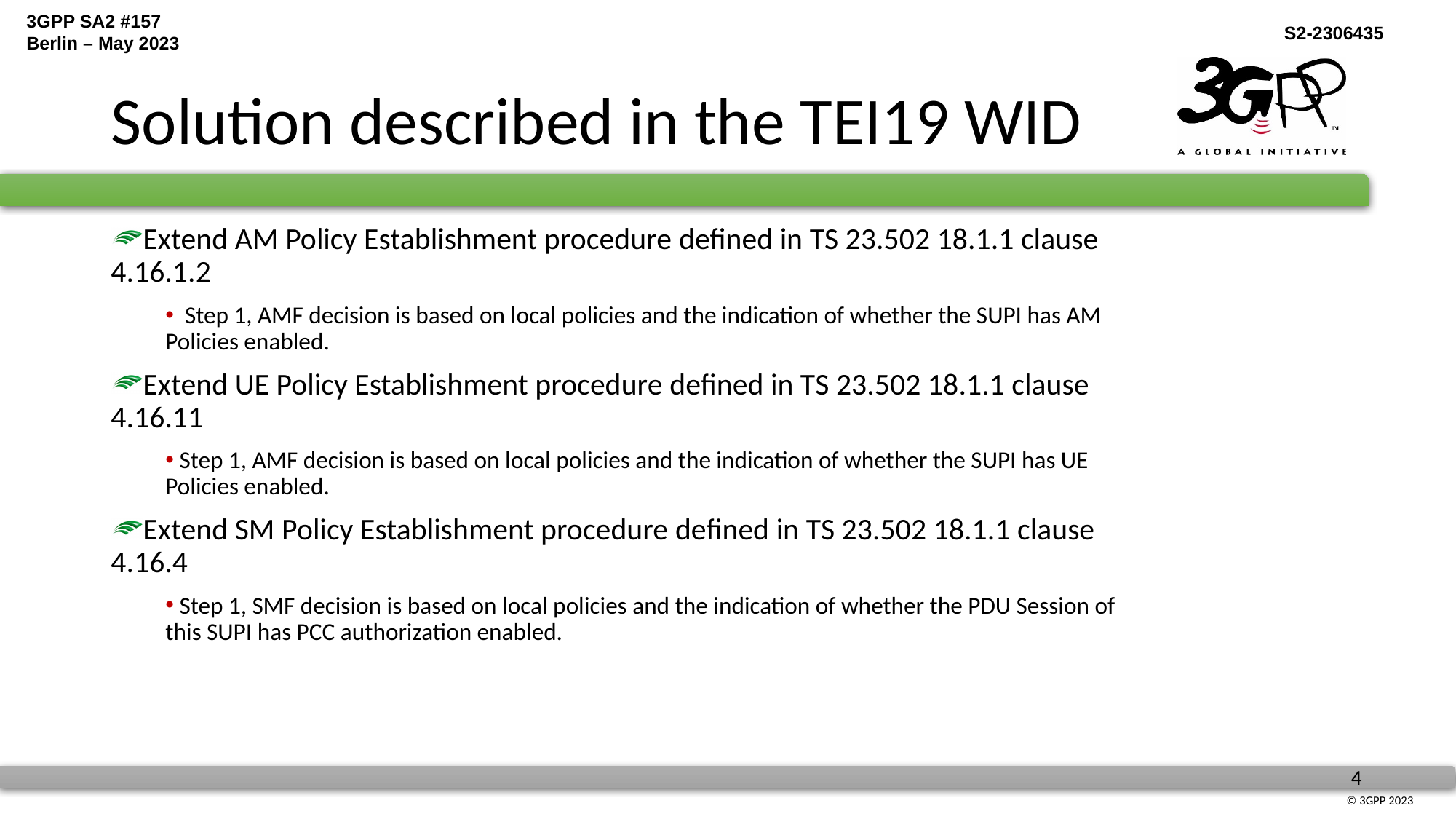

# Solution described in the TEI19 WID
Extend AM Policy Establishment procedure defined in TS 23.502 18.1.1 clause 4.16.1.2
  Step 1, AMF decision is based on local policies and the indication of whether the SUPI has AM Policies enabled.
Extend UE Policy Establishment procedure defined in TS 23.502 18.1.1 clause 4.16.11
 Step 1, AMF decision is based on local policies and the indication of whether the SUPI has UE Policies enabled.
Extend SM Policy Establishment procedure defined in TS 23.502 18.1.1 clause 4.16.4
 Step 1, SMF decision is based on local policies and the indication of whether the PDU Session of this SUPI has PCC authorization enabled.

DM to include a new explicit indication of whether the UE/SUPI is required/authorized/allowed to receive UE policies, the AMF may be able to infer whether the UE/SUPI is required to receive UE policies based on existing subscription data.